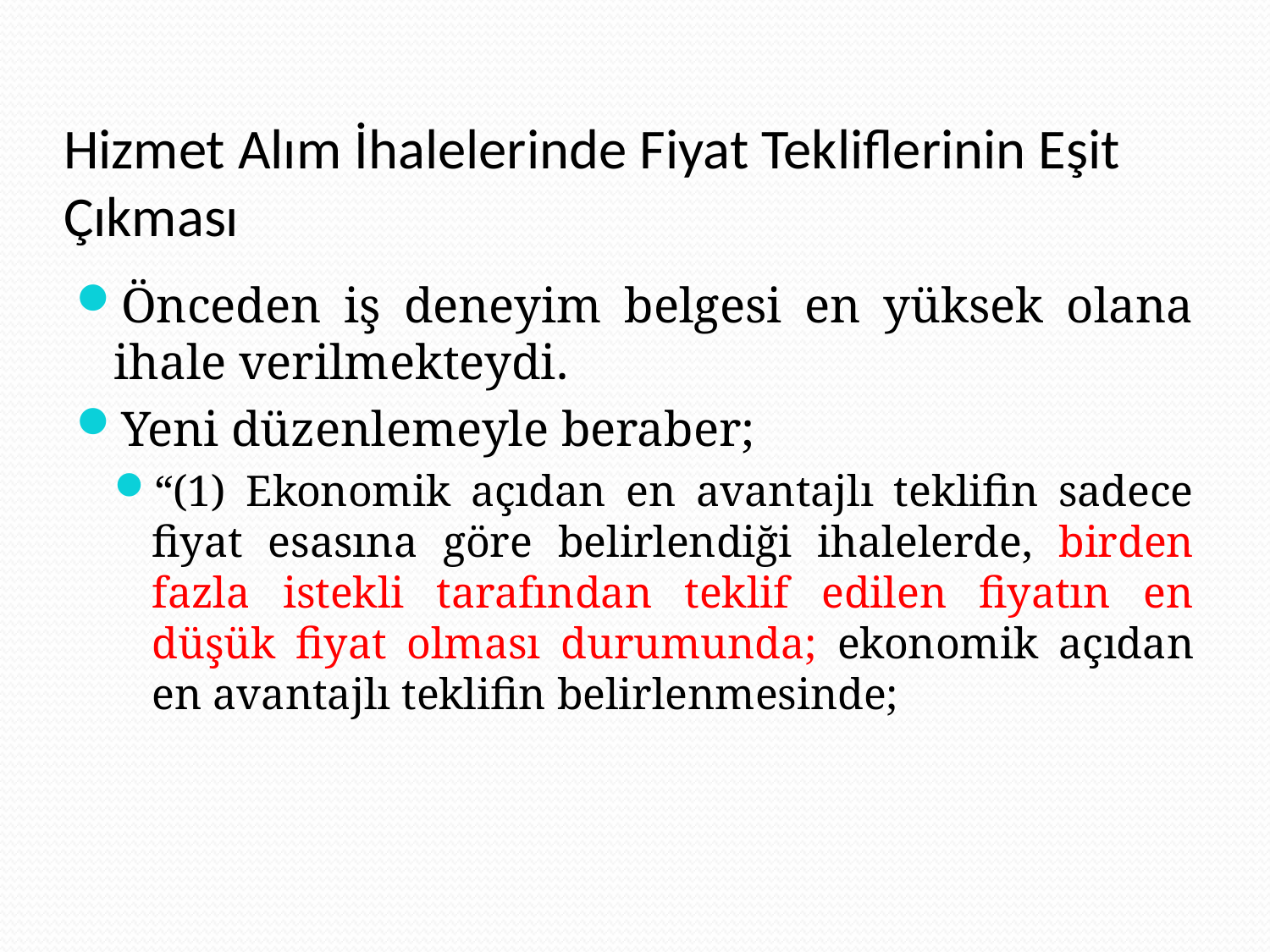

# Hizmet Alım İhalelerinde Fiyat Tekliflerinin Eşit Çıkması
Önceden iş deneyim belgesi en yüksek olana ihale verilmekteydi.
Yeni düzenlemeyle beraber;
“(1) Ekonomik açıdan en avantajlı teklifin sadece fiyat esasına göre belirlendiği ihalelerde, birden fazla istekli tarafından teklif edilen fiyatın en düşük fiyat olması durumunda; ekonomik açıdan en avantajlı teklifin belirlenmesinde;